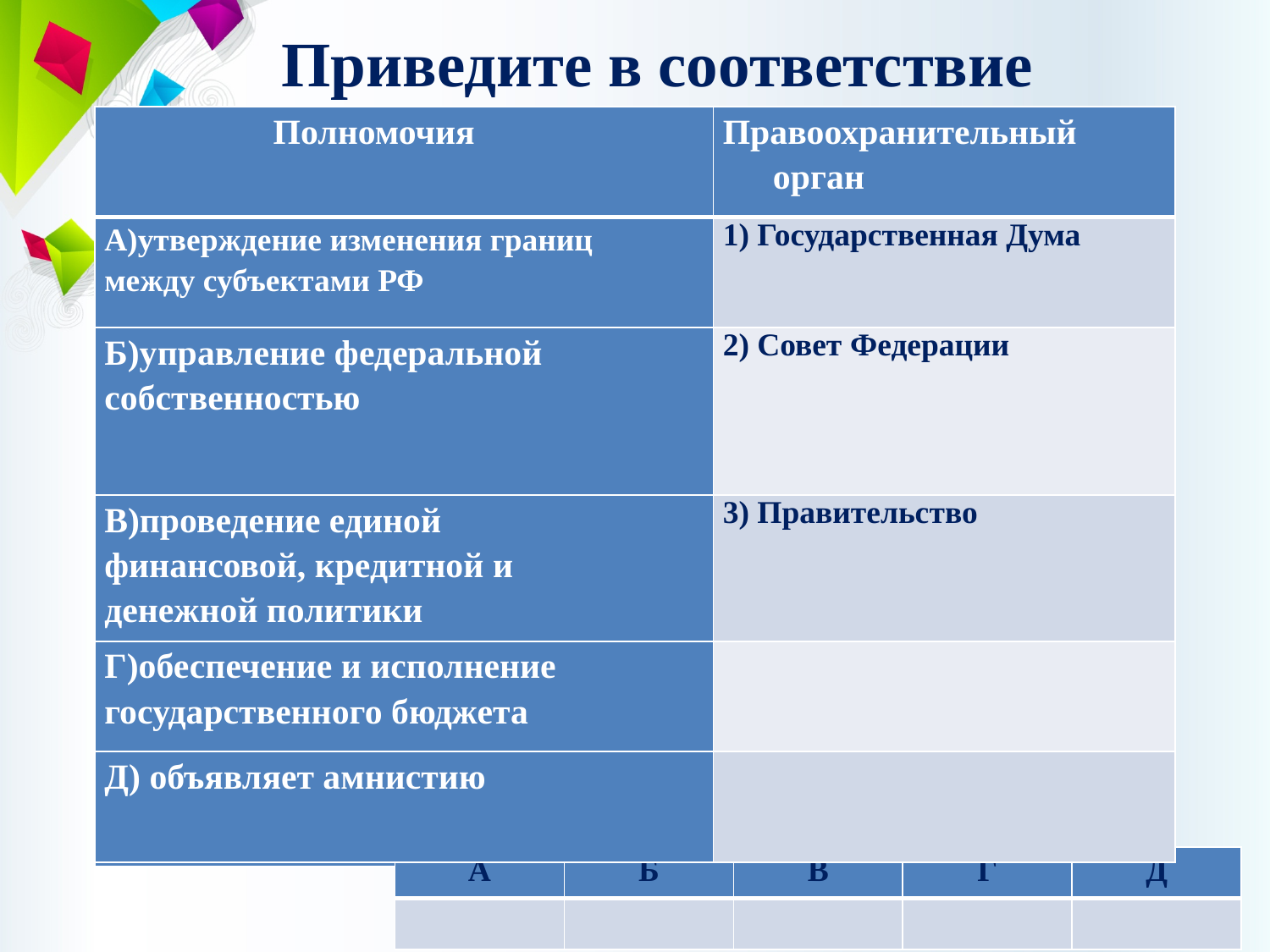

Приведите в соответствие
| Полномочия | Правоохранительный орган |
| --- | --- |
| А)утверждение изменения границ между субъектами РФ | 1) Государственная Дума |
| Б)управление федеральной собственностью | 2) Совет Федерации |
| В)проведение единой финансовой, кредитной и денежной политики | 3) Правительство |
| Г)обеспечение и исполнение государственного бюджета |  |
| Д) объявляет амнистию |  |
| Полномочия | Правоохранительный орган |
| --- | --- |
| А)утверждение изменения границ между субъектами РФ | 1) Государственная Дума |
| Б)управление федеральной собственностью | 2) Совет Федерации |
| В)проведение единой финансовой, кредитной и денежной политики | 3) Правительство |
| Г)обеспечение и исполнение государственного бюджета |  |
| Д) объявляет амнистию |  |
| А | Б | В | Г | Д |
| --- | --- | --- | --- | --- |
|  |  |  |  |  |